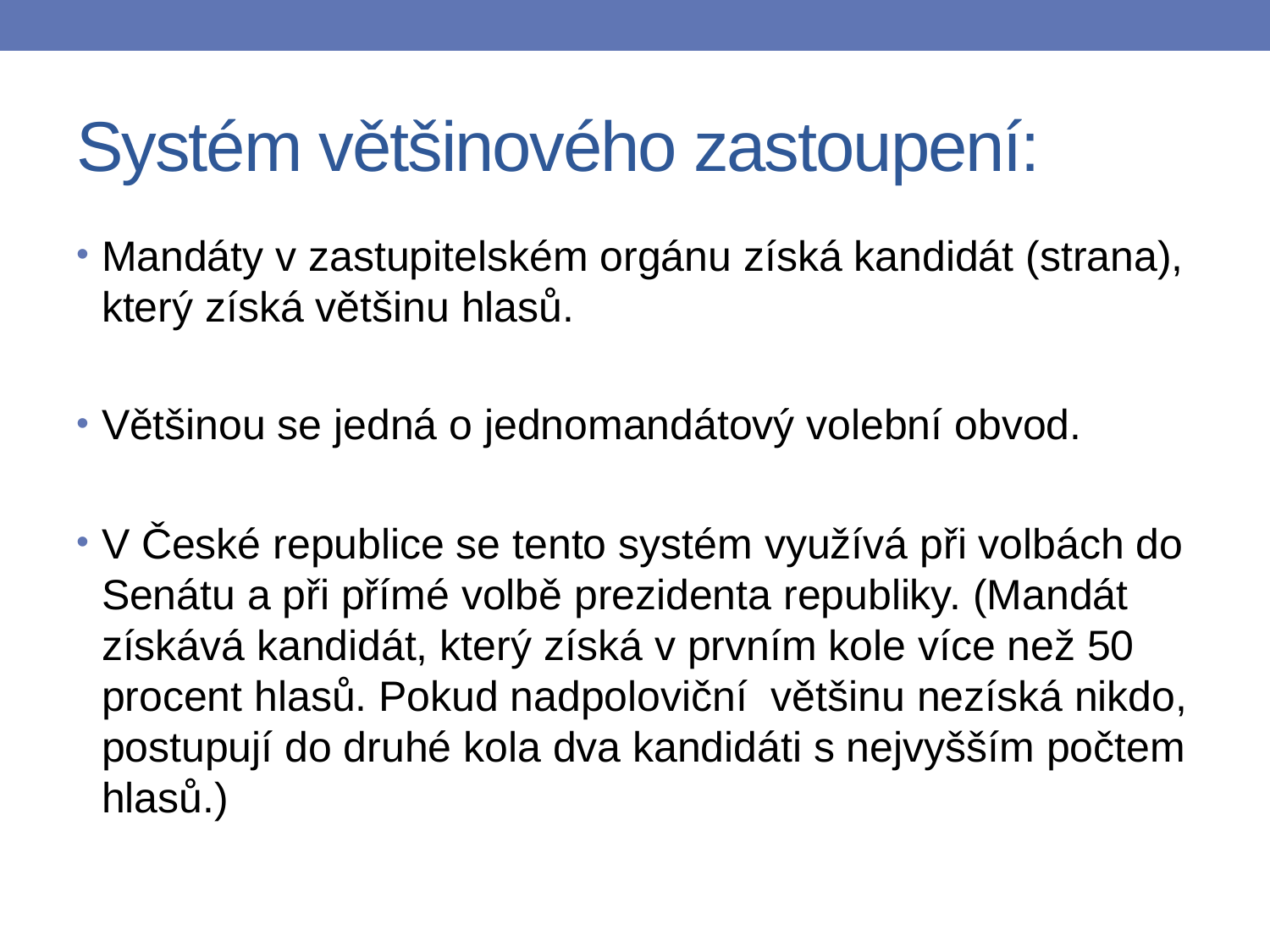

# Systém většinového zastoupení:
Mandáty v zastupitelském orgánu získá kandidát (strana), který získá většinu hlasů.

Většinou se jedná o jednomandátový volební obvod.

V České republice se tento systém využívá při volbách do Senátu a při přímé volbě prezidenta republiky. (Mandát získává kandidát, který získá v prvním kole více než 50 procent hlasů. Pokud nadpoloviční  většinu nezíská nikdo, postupují do druhé kola dva kandidáti s nejvyšším počtem hlasů.)